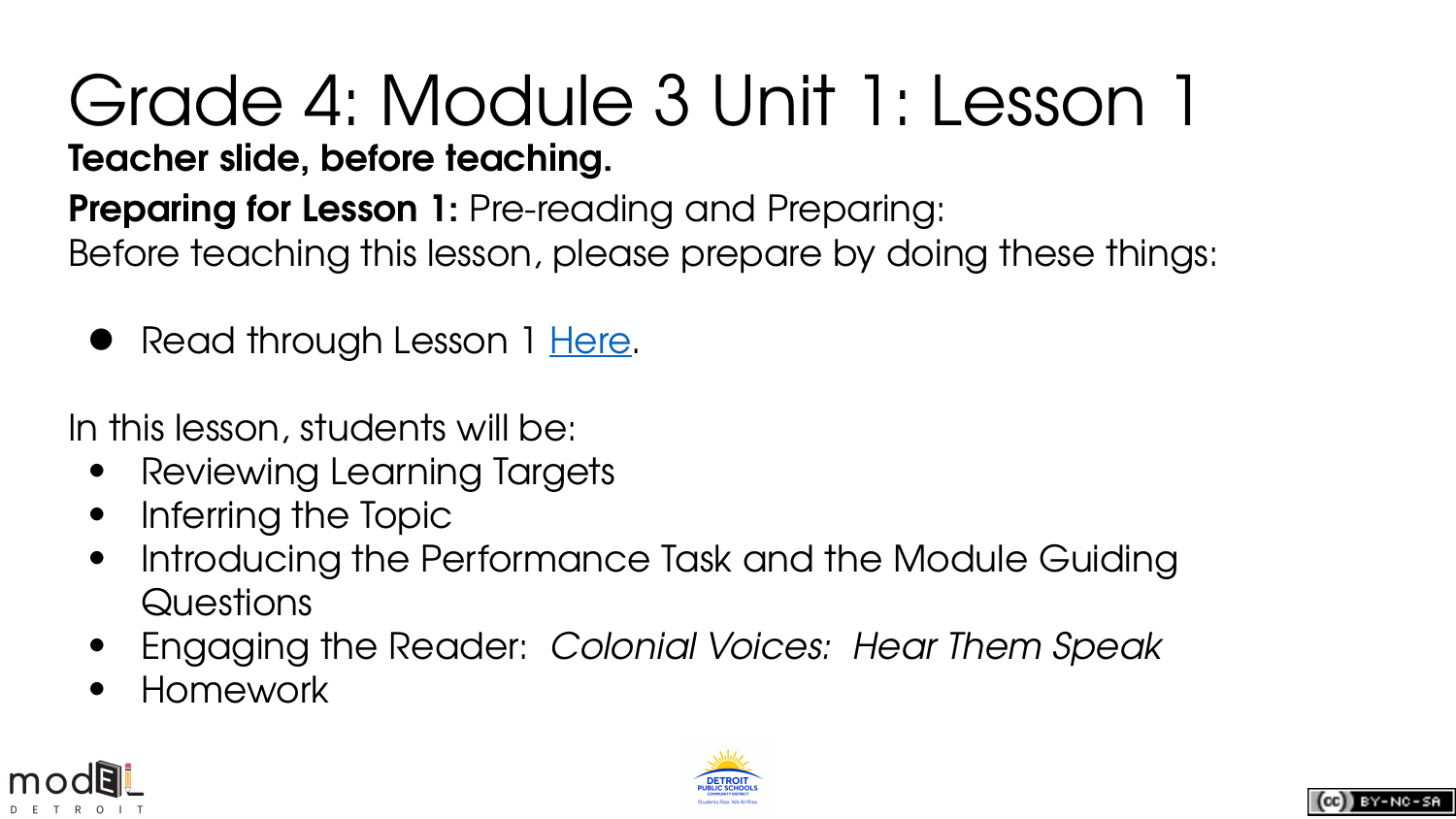

# Grade 4: Module 3 Unit 1: Lesson 1
Teacher slide, before teaching.
Preparing for Lesson 1: Pre-reading and Preparing:
Before teaching this lesson, please prepare by doing these things:
Read through Lesson 1 Here.
In this lesson, students will be:
Reviewing Learning Targets
Inferring the Topic
Introducing the Performance Task and the Module Guiding Questions
Engaging the Reader:  Colonial Voices:  Hear Them Speak
Homework